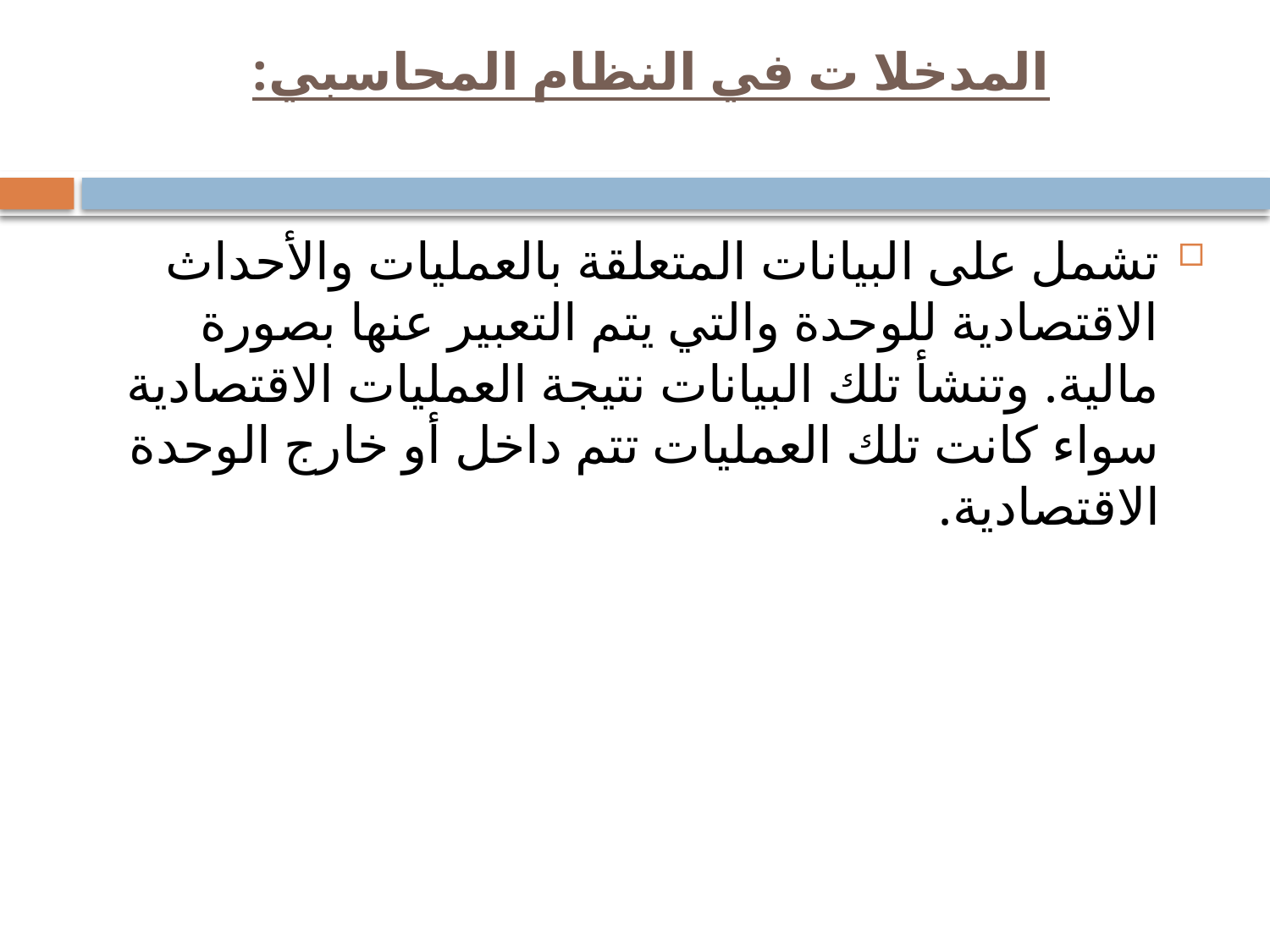

# المدخلا ت في النظام المحاسبي:
تشمل على البيانات المتعلقة بالعمليات والأحداث الاقتصادية للوحدة والتي يتم التعبير عنها بصورة مالية. وتنشأ تلك البيانات نتيجة العمليات الاقتصادية سواء كانت تلك العمليات تتم داخل أو خارج الوحدة الاقتصادية.